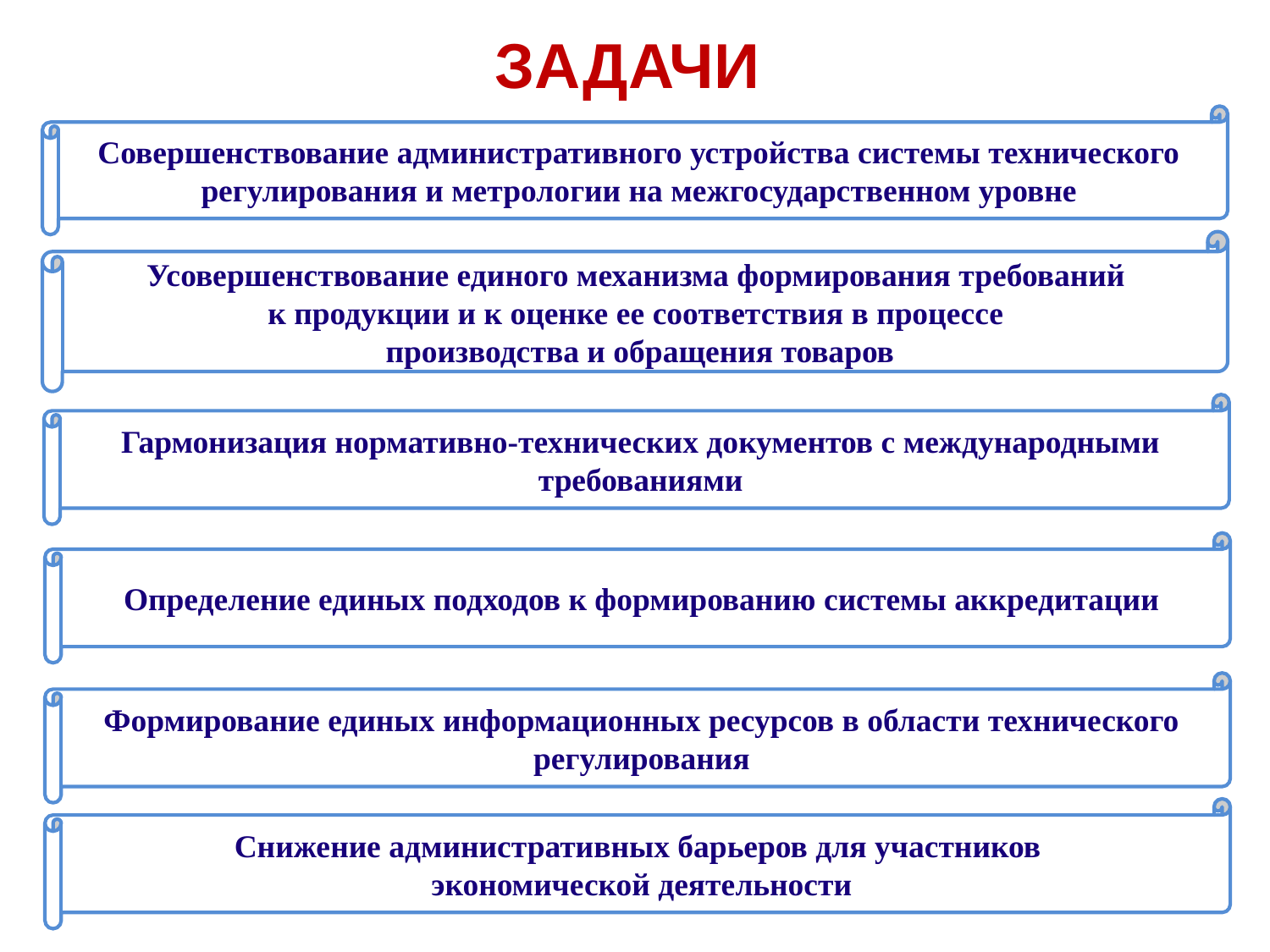

ЗАДАЧИ
Совершенствование административного устройства системы технического регулирования и метрологии на межгосударственном уровне
Усовершенствование единого механизма формирования требований
к продукции и к оценке ее соответствия в процессе
производства и обращения товаров
Гармонизация нормативно-технических документов с международными требованиями
Определение единых подходов к формированию системы аккредитации
Формирование единых информационных ресурсов в области технического регулирования
Снижение административных барьеров для участников
экономической деятельности